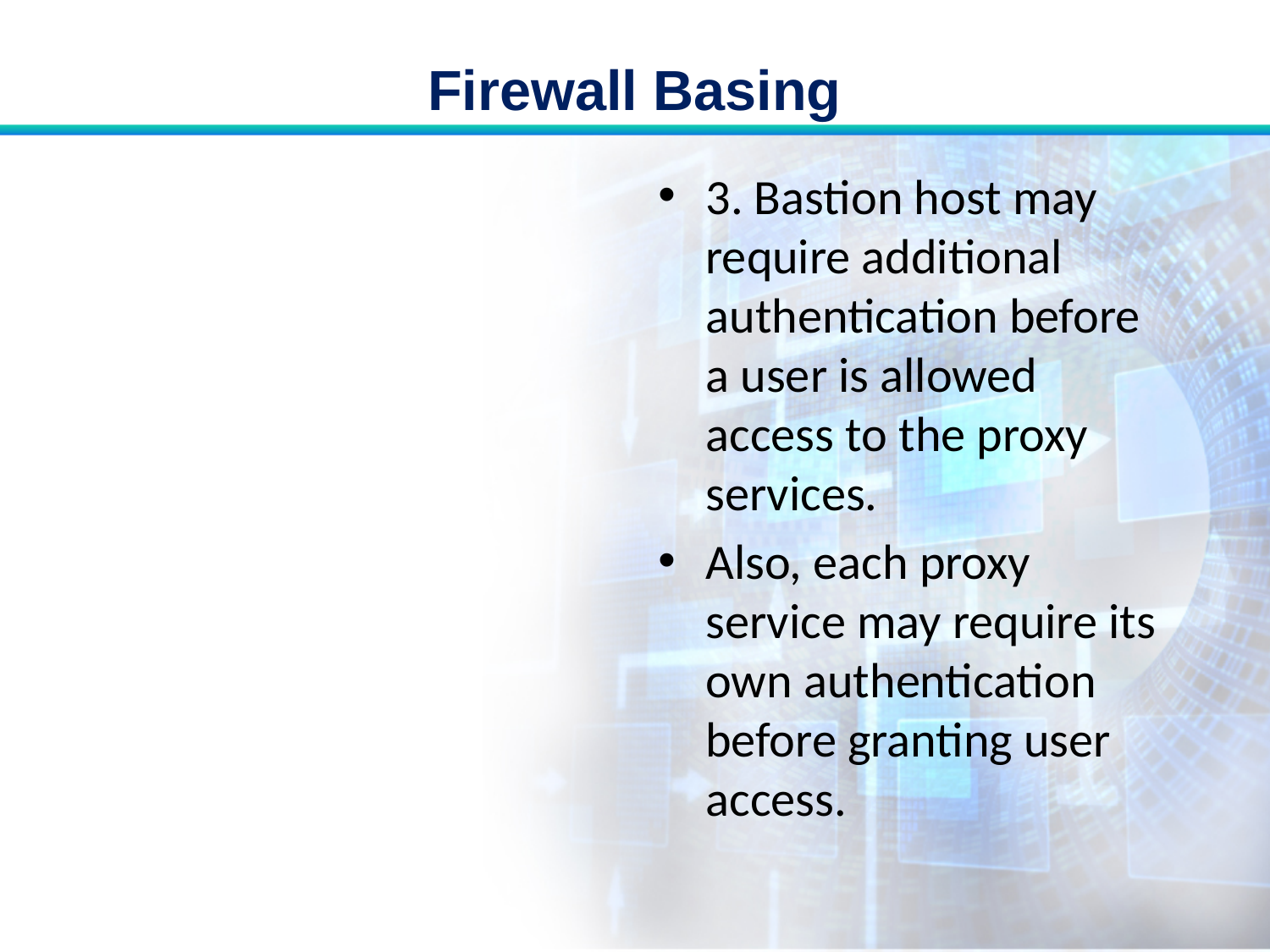

# Firewall Basing
3. Bastion host may require additional authentication before a user is allowed access to the proxy services.
Also, each proxy service may require its own authentication before granting user access.